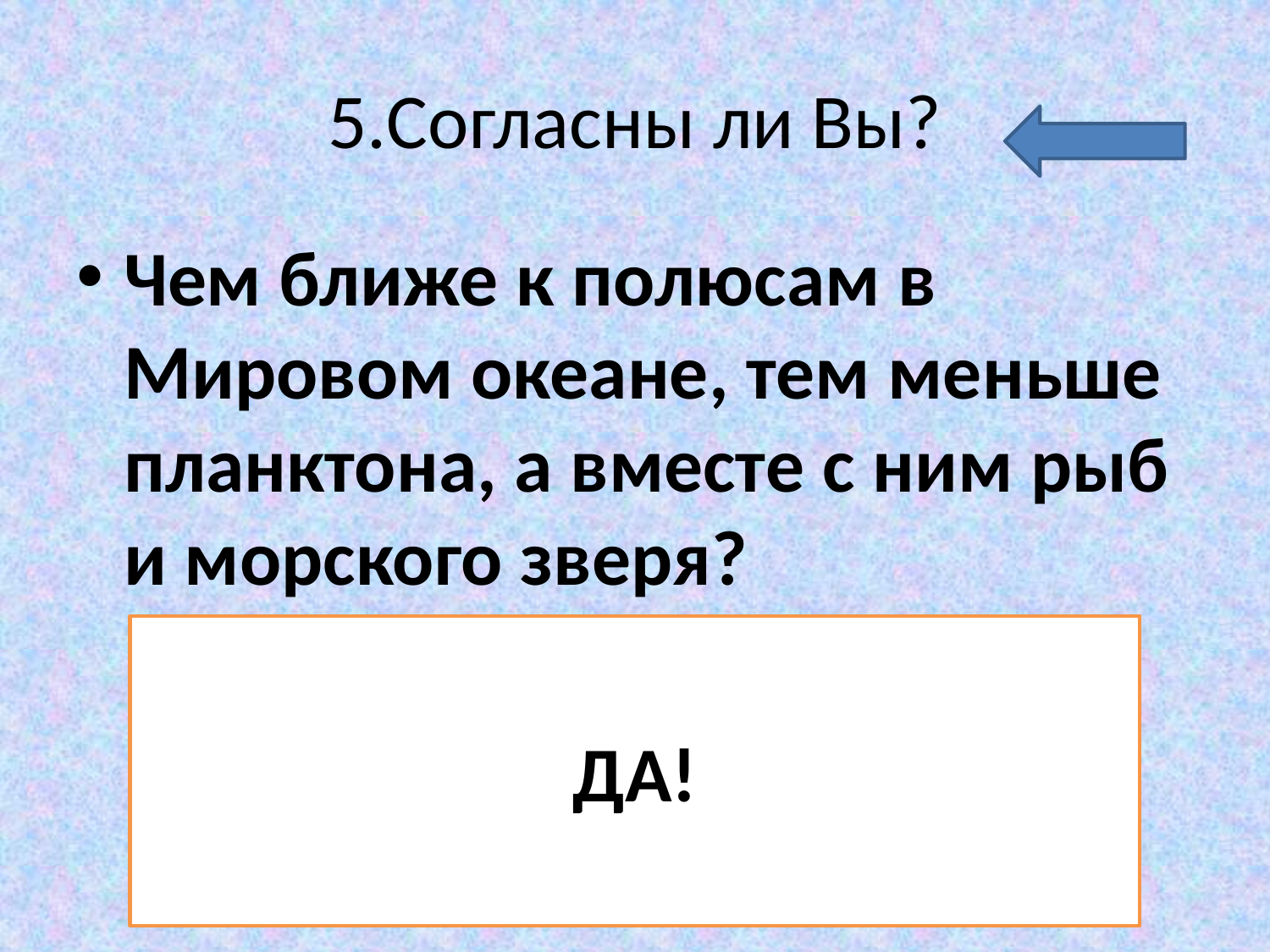

# 5.Согласны ли Вы?

Чем ближе к полюсам в Мировом океане, тем меньше планктона, а вместе с ним рыб и морского зверя?
ДА!